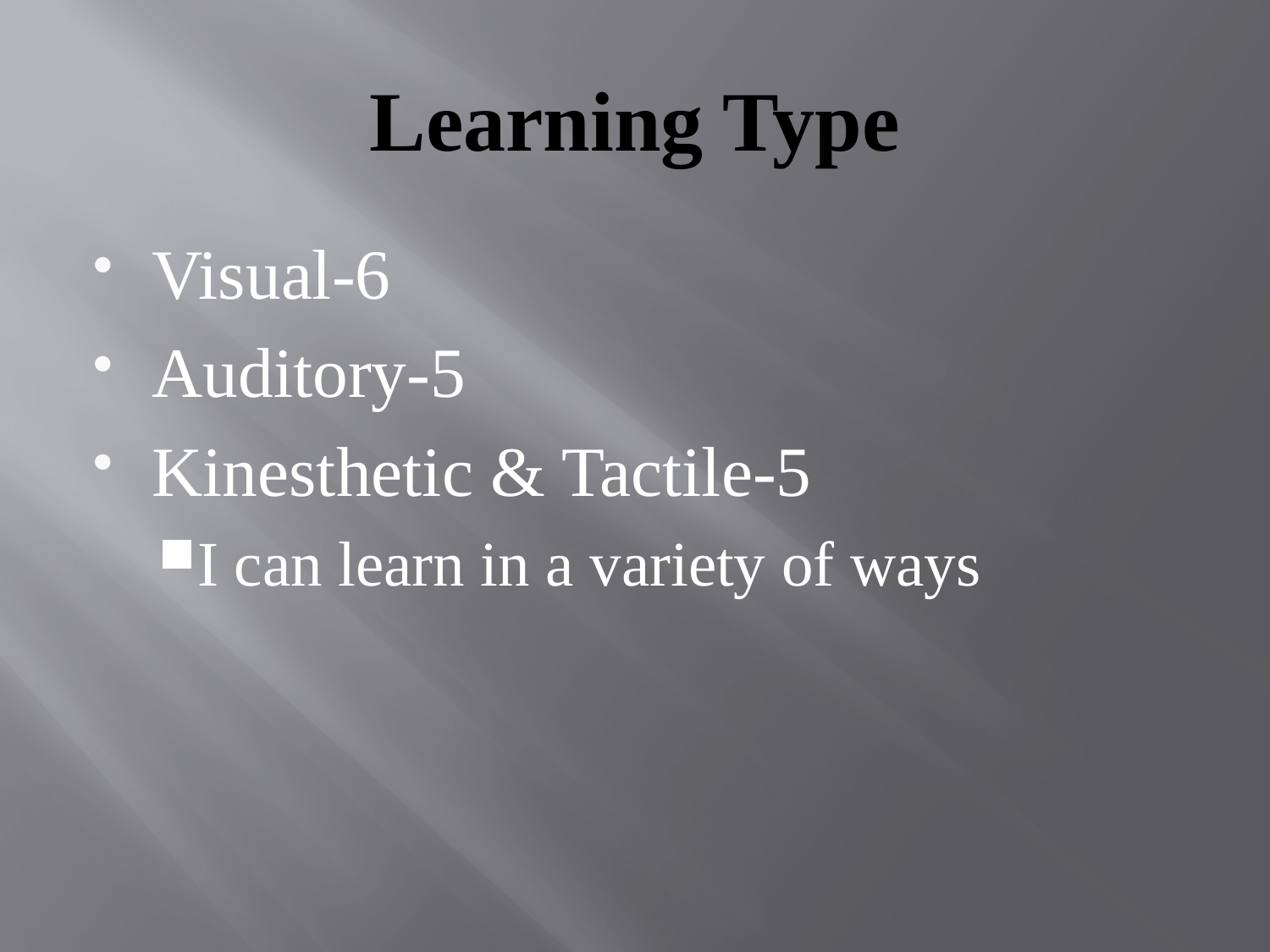

# Learning Type
Visual-6
Auditory-5
Kinesthetic & Tactile-5
I can learn in a variety of ways